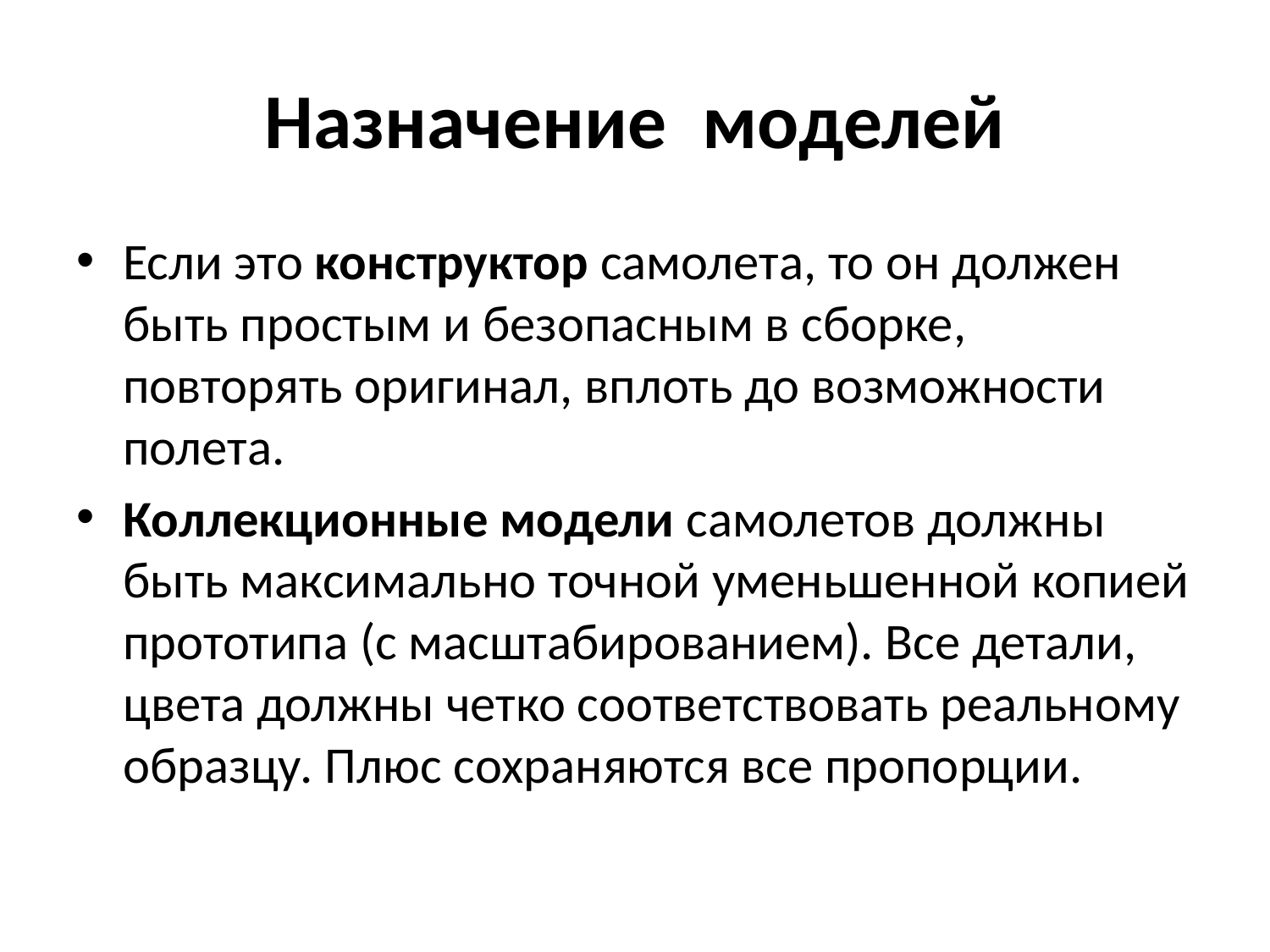

# Назначение  моделей
Если это конструктор самолета, то он должен быть простым и безопасным в сборке, повторять оригинал, вплоть до возможности полета.
Коллекционные модели самолетов должны быть максимально точной уменьшенной копией прототипа (с масштабированием). Все детали, цвета должны четко соответствовать реальному образцу. Плюс сохраняются все пропорции.